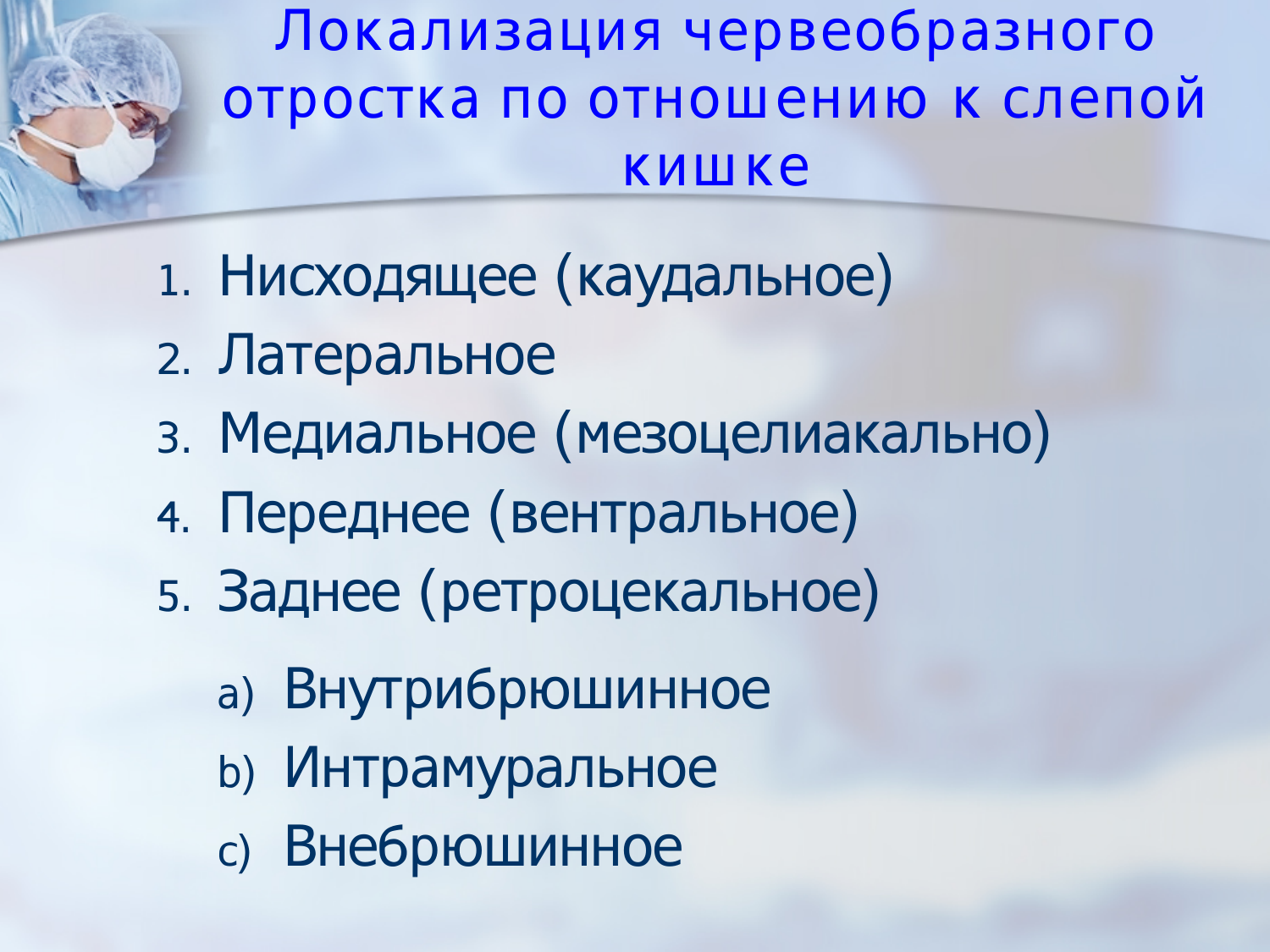

# Локализация червеобразного отростка по отношению к слепой кишке
Нисходящее (каудальное)
Латеральное
Медиальное (мезоцелиакально)
Переднее (вентральное)
Заднее (ретроцекальное)

 Внутрибрюшинное
 Интрамуральное
 Внебрюшинное